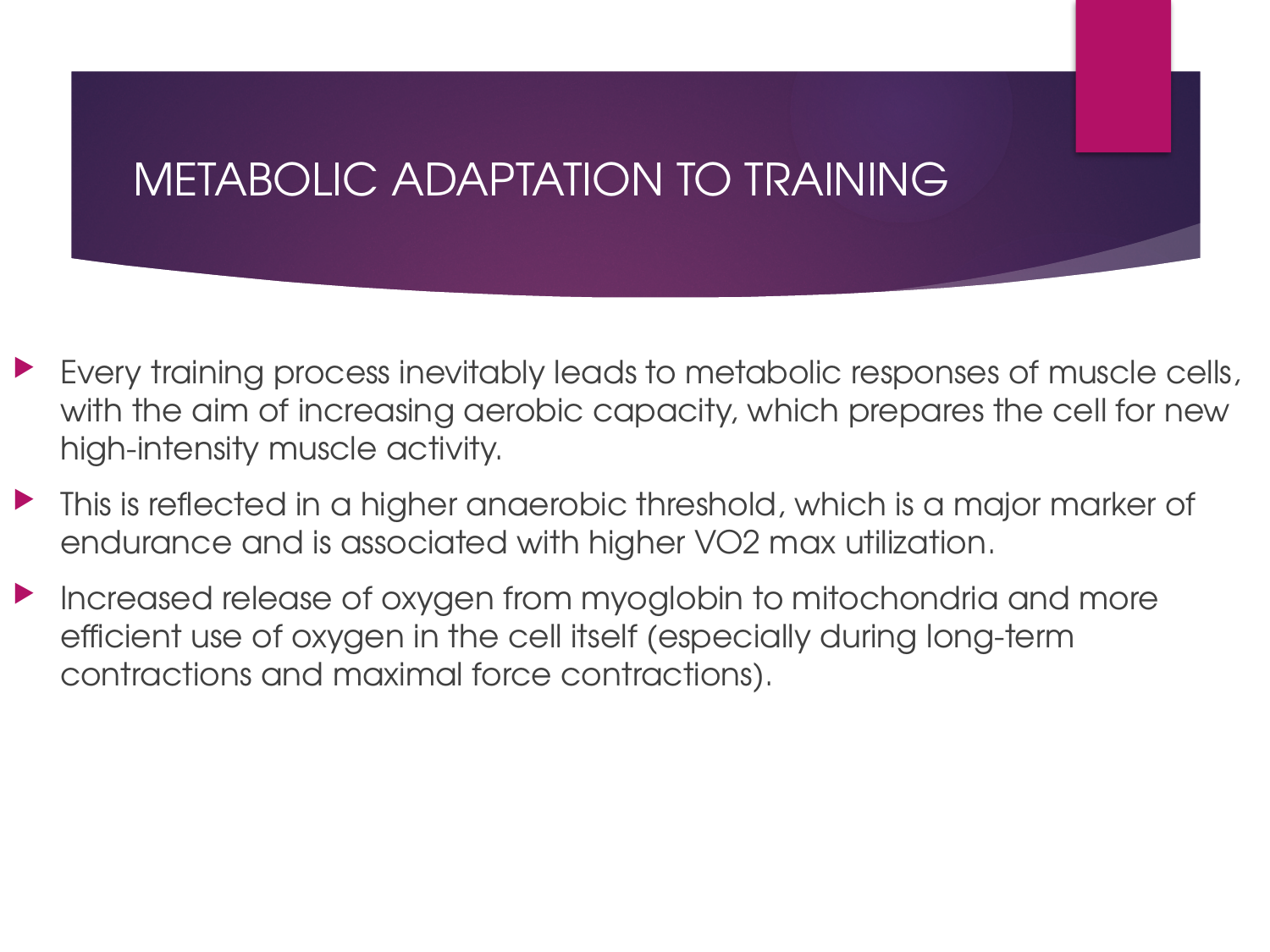

# METABOLIC ADAPTATION TO TRAINING
Every training process inevitably leads to metabolic responses of muscle cells, with the aim of increasing aerobic capacity, which prepares the cell for new high-intensity muscle activity.
This is reflected in a higher anaerobic threshold, which is a major marker of endurance and is associated with higher VO2 max utilization.
Increased release of oxygen from myoglobin to mitochondria and more efficient use of oxygen in the cell itself (especially during long-term contractions and maximal force contractions).